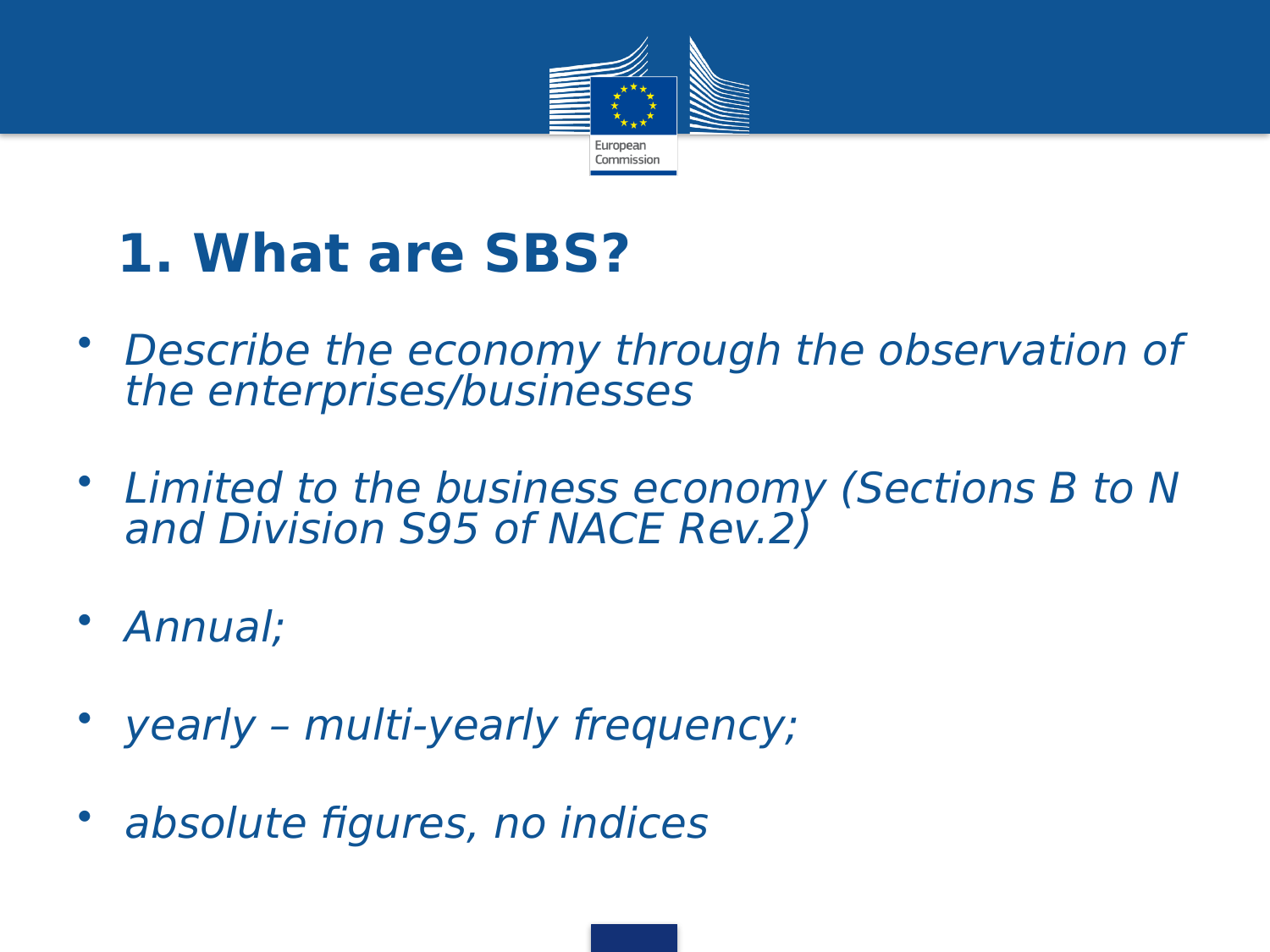

# 1. What are SBS?
Describe the economy through the observation of the enterprises/businesses

Limited to the business economy (Sections B to N and Division S95 of NACE Rev.2)

Annual;

yearly – multi-yearly frequency;

absolute figures, no indices